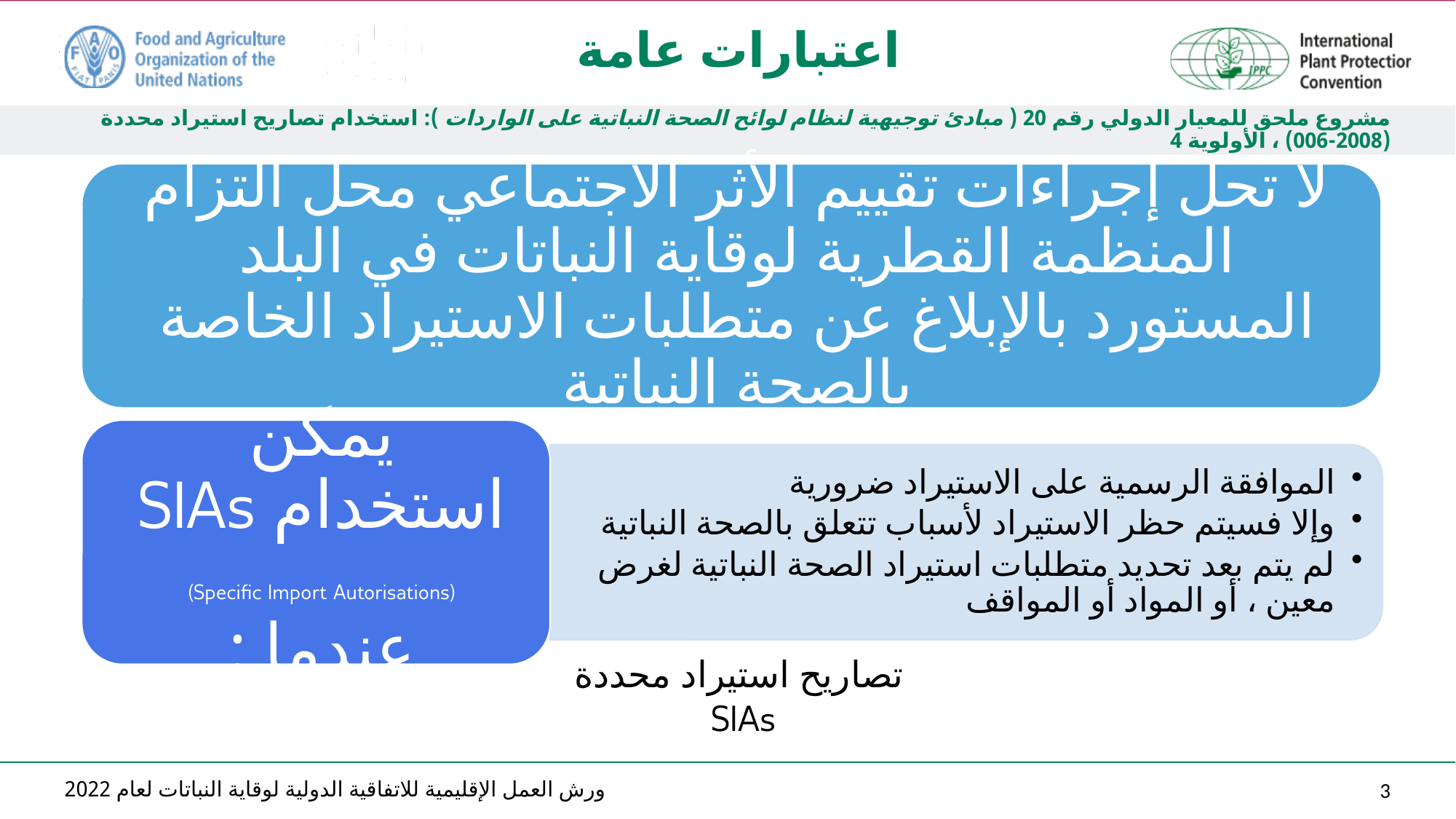

اعتبارات عامة
لا تحل إجراءات تقييم الأثر الاجتماعي محل التزام المنظمة القطرية لوقاية النباتات في البلد المستورد بالإبلاغ عن متطلبات الاستيراد الخاصة بالصحة النباتية
الموافقة الرسمية على الاستيراد ضرورية
وإلا فسيتم حظر الاستيراد لأسباب تتعلق بالصحة النباتية
لم يتم بعد تحديد متطلبات استيراد الصحة النباتية لغرض معين ، أو المواد أو المواقف
يمكن استخدام SIAs (Specific Import Autorisations) عندما :
تصاريح استيراد محددة
SIAs